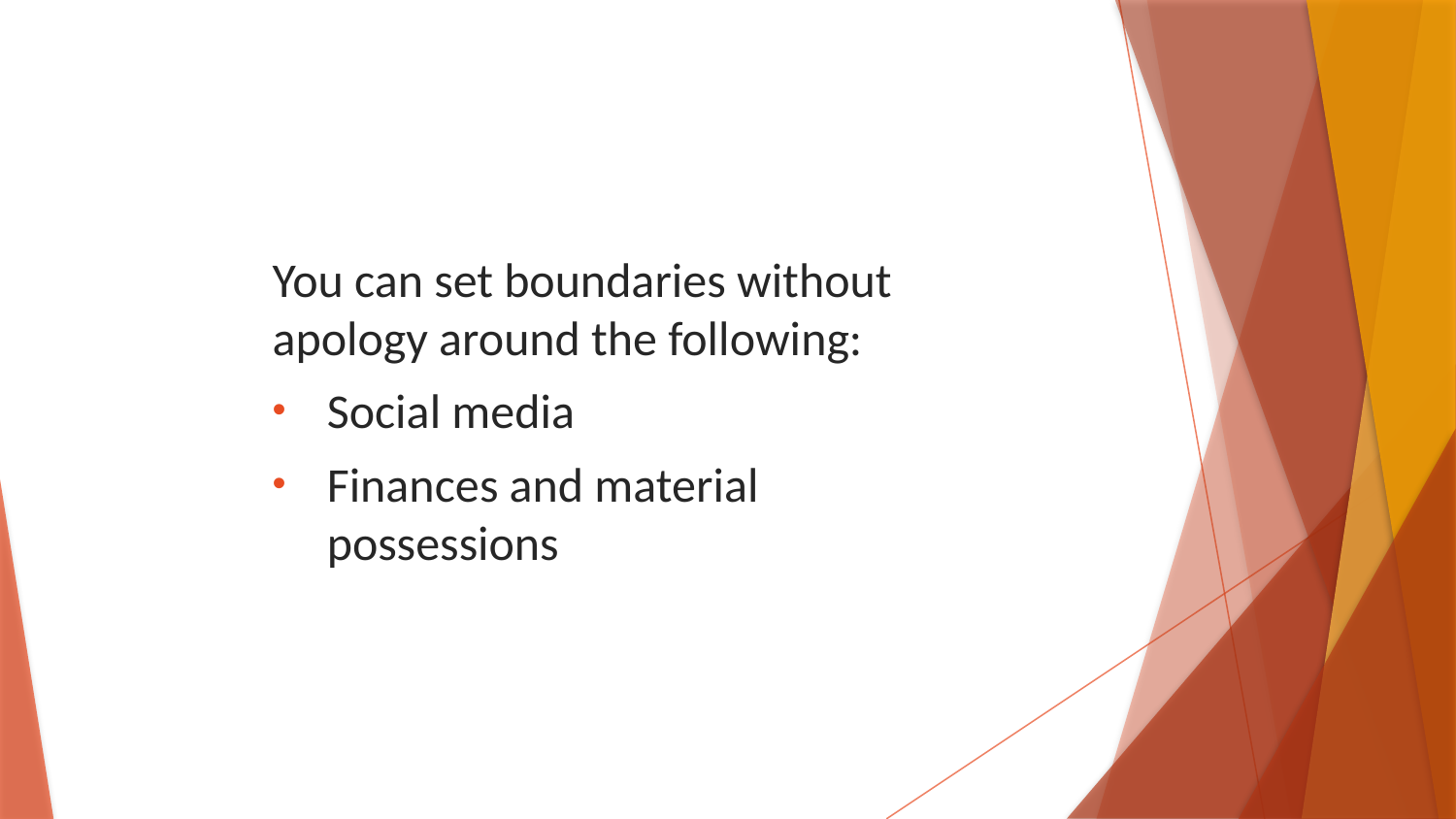

You can set boundaries without apology around the following:
Social media
Finances and material possessions